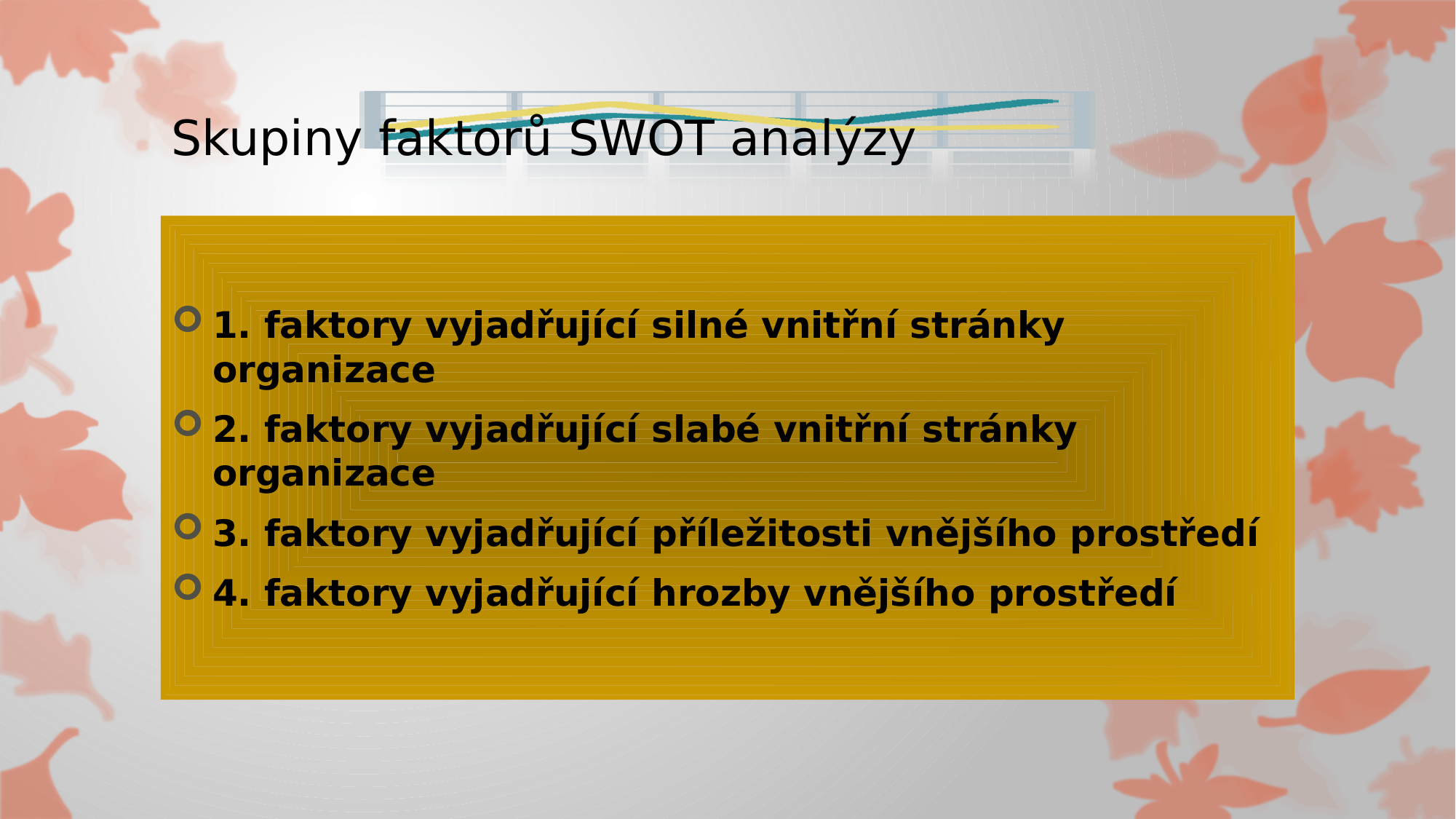

# Skupiny faktorů SWOT analýzy
1. faktory vyjadřující silné vnitřní stránky organizace
2. faktory vyjadřující slabé vnitřní stránky organizace
3. faktory vyjadřující příležitosti vnějšího prostředí
4. faktory vyjadřující hrozby vnějšího prostředí